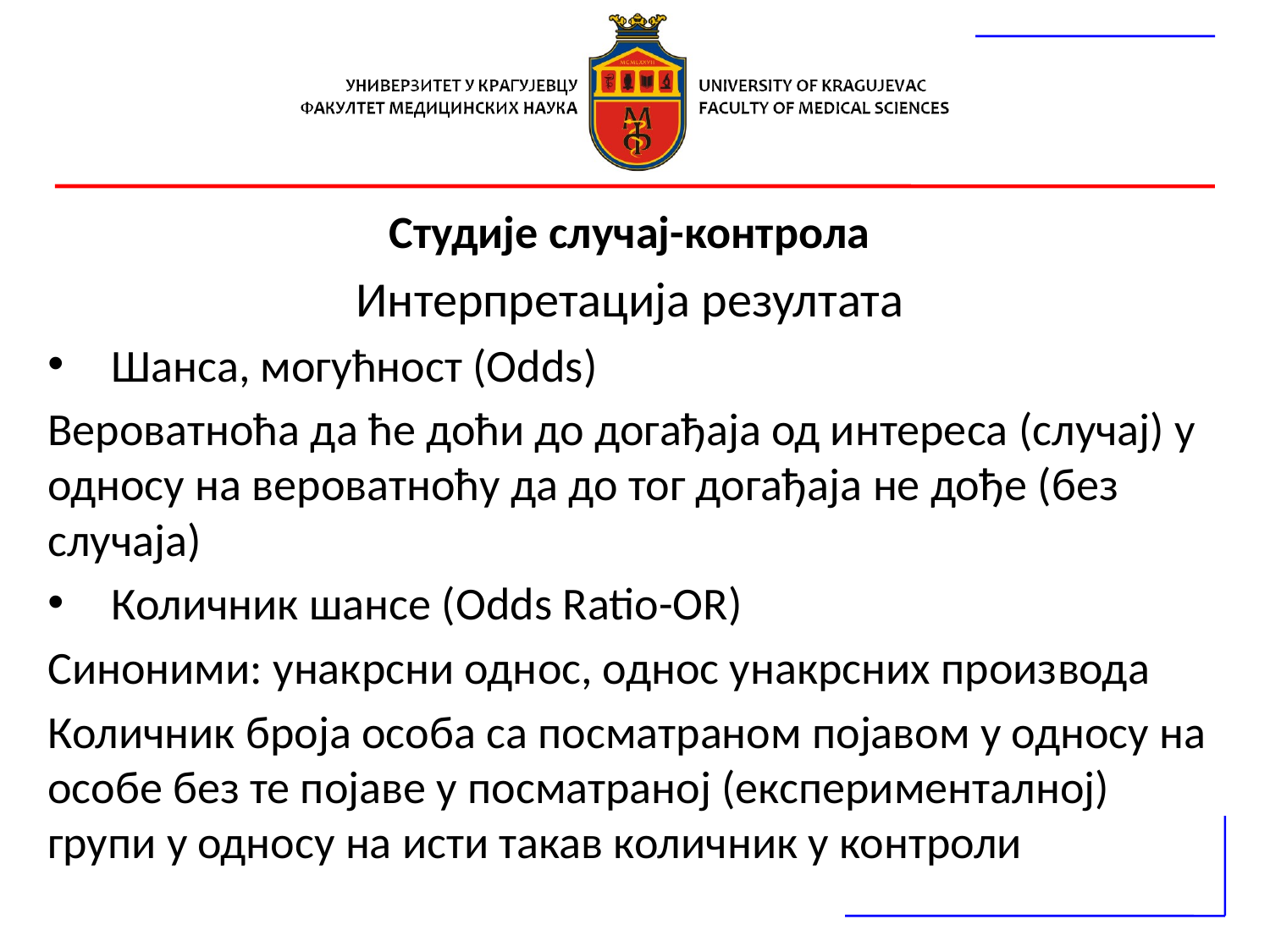

Студије случај-контрола
Интерпретација резултата
Шанса, могућност (Odds)
Вероватноћа да ће доћи до догађаја од интереса (случај) у односу на вероватноћу да до тог догађаја не дође (без случаја)
Количник шансе (Odds Ratio-OR)
Синоними: унакрсни однос, однос унакрсних производа
Количник броја особа са посматраном појавом у односу на особе без те појаве у посматраној (експерименталној) групи у односу на исти такав количник у контроли
#